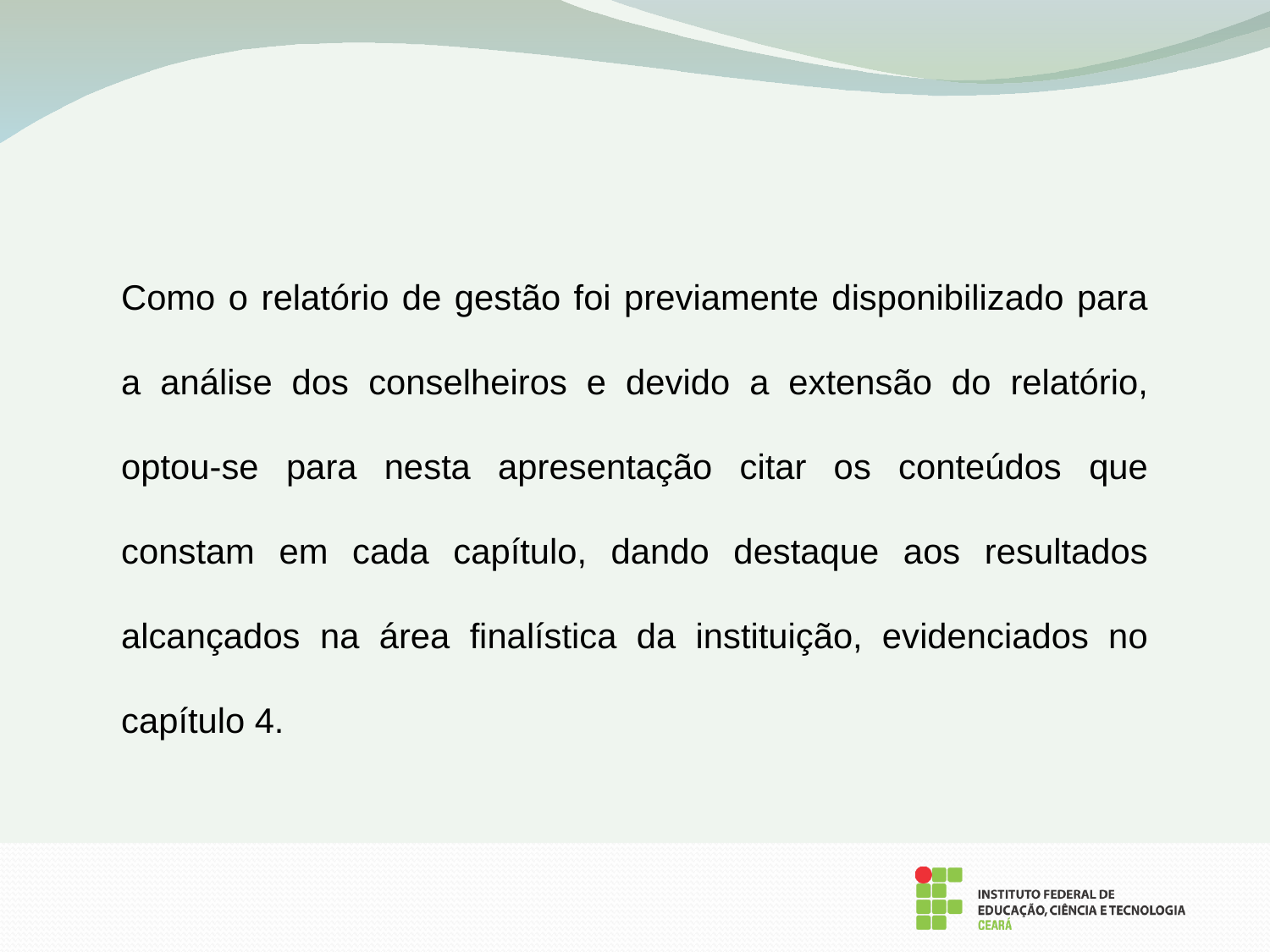

Como o relatório de gestão foi previamente disponibilizado para a análise dos conselheiros e devido a extensão do relatório, optou-se para nesta apresentação citar os conteúdos que constam em cada capítulo, dando destaque aos resultados alcançados na área finalística da instituição, evidenciados no capítulo 4.